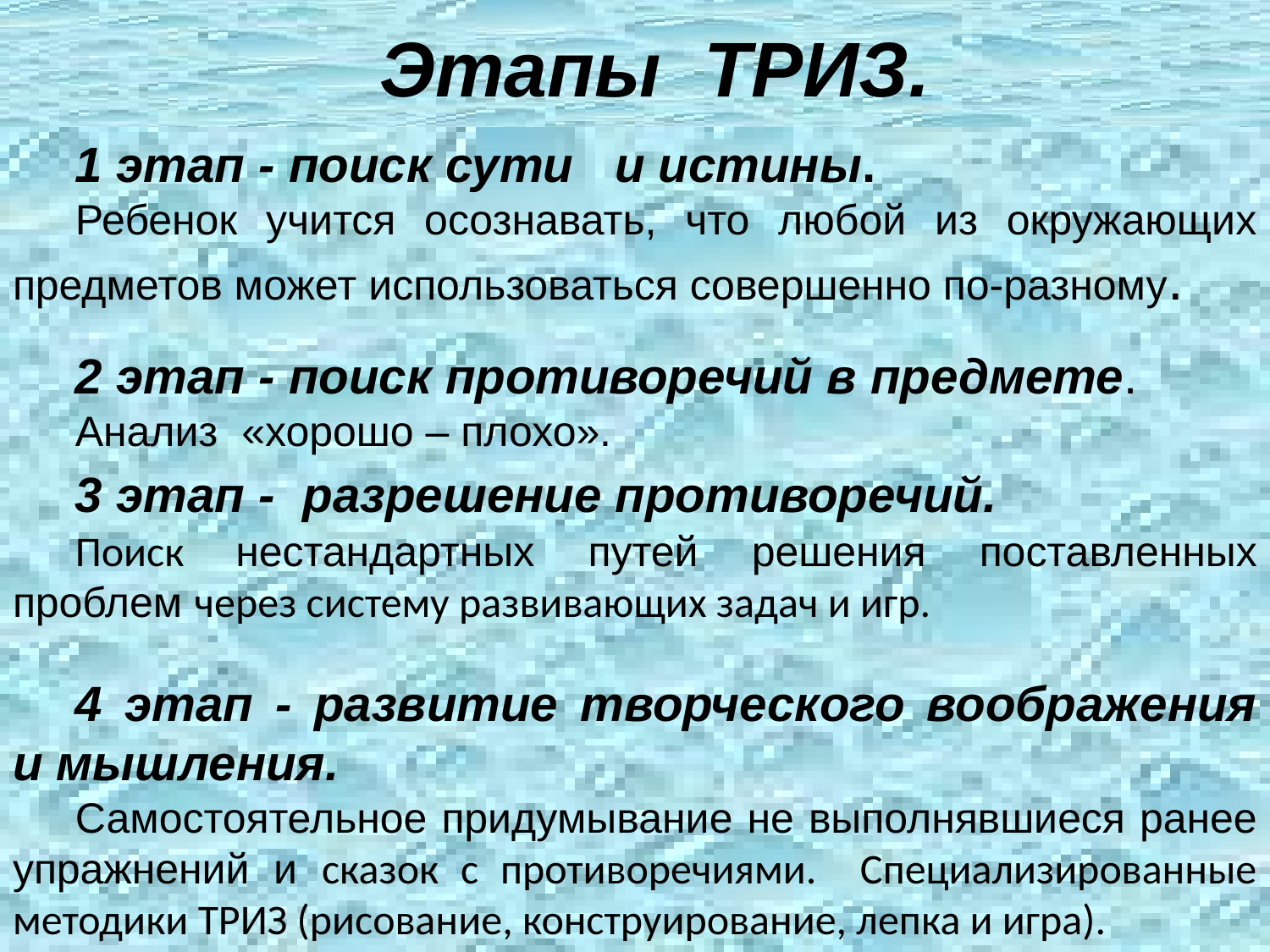

# Этапы  ТРИЗ. ,
1 этап - поиск сути   и истины.
Ребенок учится осознавать, что любой из окружающих предметов может использоваться совершенно по-разному.

2 этап - поиск противоречий в предмете.
Анализ  «хорошо – плохо».
3 этап -  разрешение противоречий.
Поиск нестандартных путей решения поставленных проблем через систему развивающих задач и игр.

4 этап - развитие творческого воображения и мышления.
Самостоятельное придумывание не выполнявшиеся ранее упражнений и сказок с противоречиями.  Специализированные методики ТРИЗ (рисование, конструирование, лепка и игра).